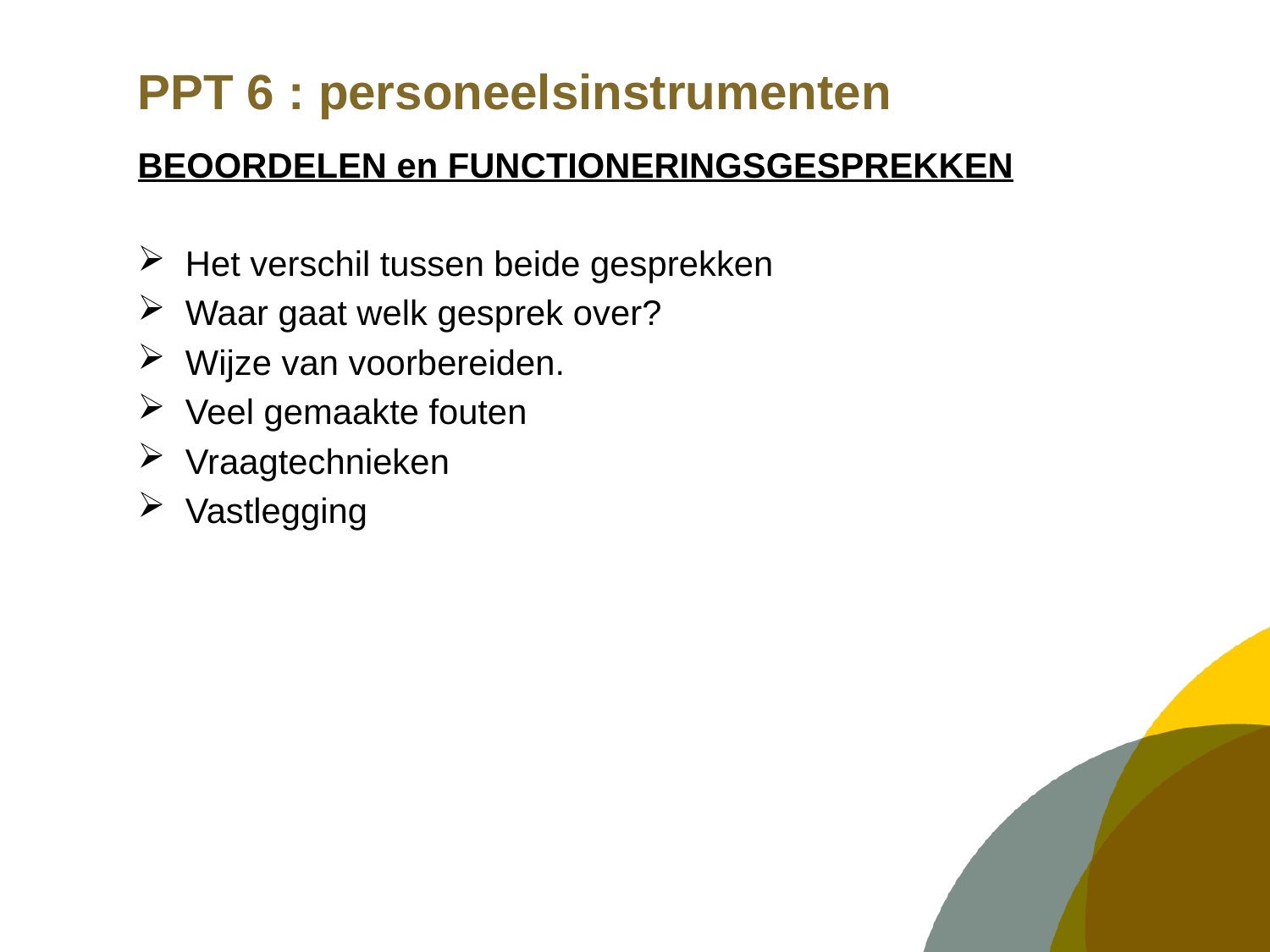

# PPT 6 : personeelsinstrumenten
BEOORDELEN en FUNCTIONERINGSGESPREKKEN

Het verschil tussen beide gesprekken
Waar gaat welk gesprek over?
Wijze van voorbereiden.
Veel gemaakte fouten
Vraagtechnieken
Vastlegging